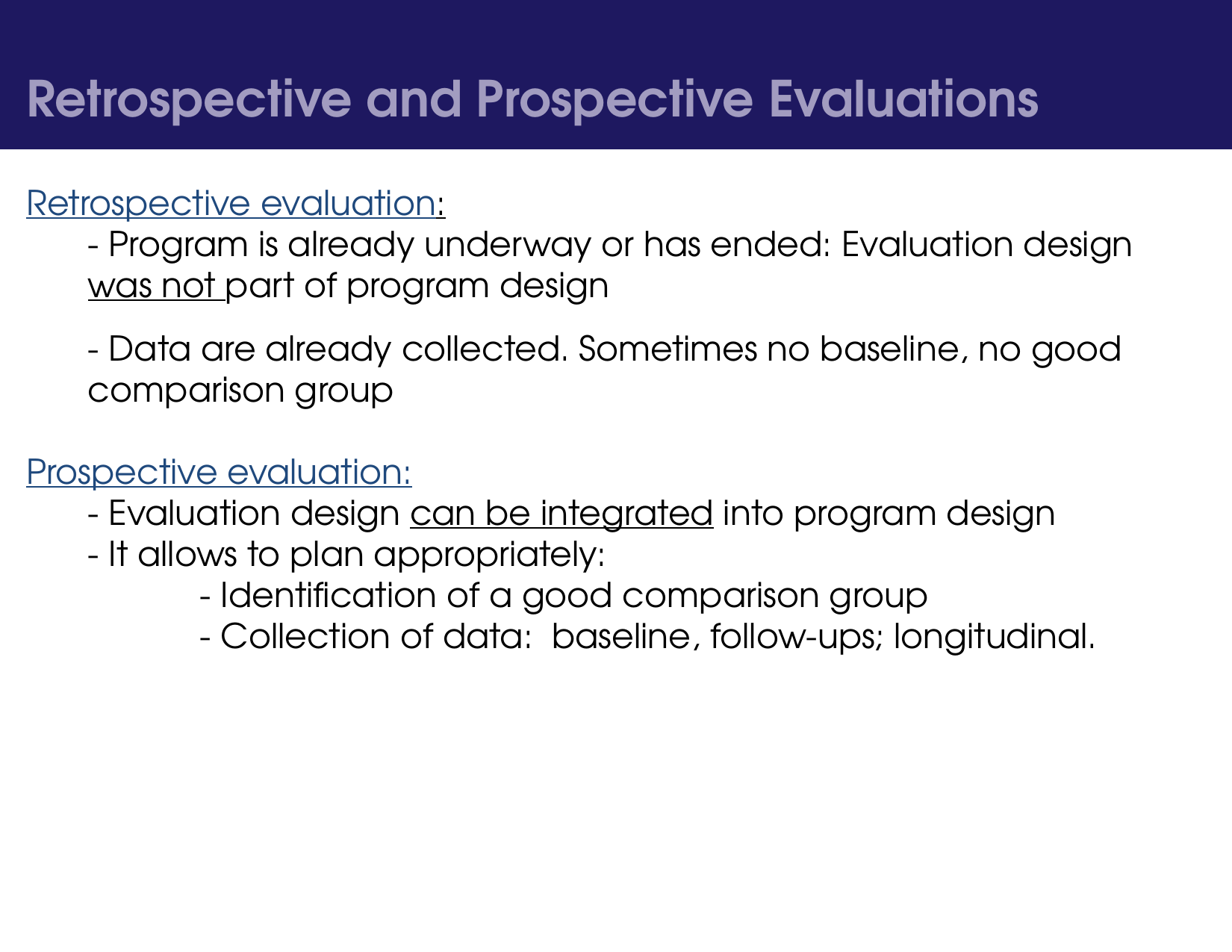

Retrospective and Prospective Evaluations

Retrospective evaluation:
	- Program is already underway or has ended: Evaluation design was not part of program design

	- Data are already collected. Sometimes no baseline, no good comparison group

Prospective evaluation:
	- Evaluation design can be integrated into program design
	- It allows to plan appropriately:
		- Identification of a good comparison group
		- Collection of data:  baseline, follow-ups; longitudinal.